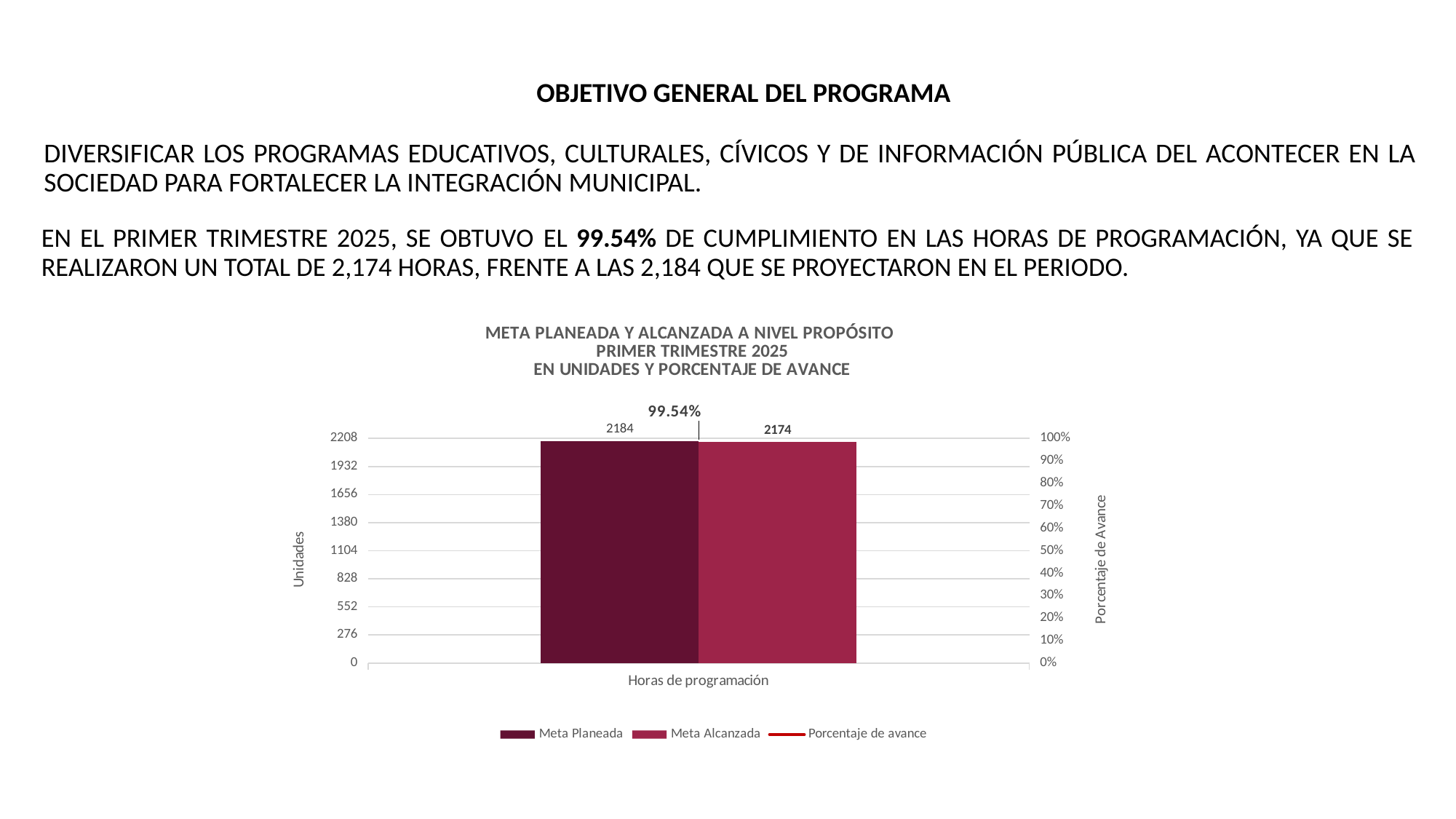

OBJETIVO GENERAL DEL PROGRAMA
DIVERSIFICAR LOS PROGRAMAS EDUCATIVOS, CULTURALES, CÍVICOS Y DE INFORMACIÓN PÚBLICA DEL ACONTECER EN LA SOCIEDAD PARA FORTALECER LA INTEGRACIÓN MUNICIPAL.
EN EL PRIMER TRIMESTRE 2025, SE OBTUVO EL 99.54% DE CUMPLIMIENTO EN LAS HORAS DE PROGRAMACIÓN, YA QUE SE REALIZARON UN TOTAL DE 2,174 HORAS, FRENTE A LAS 2,184 QUE SE PROYECTARON EN EL PERIODO.

### Chart: META PLANEADA Y ALCANZADA A NIVEL PROPÓSITO
PRIMER TRIMESTRE 2025
EN UNIDADES Y PORCENTAJE DE AVANCE

| Category | Meta Planeada | Meta Alcanzada |  |
|---|---|---|---|
| Horas de programación | 2184.0 | 2174.0 | 0.9954212454212454 |